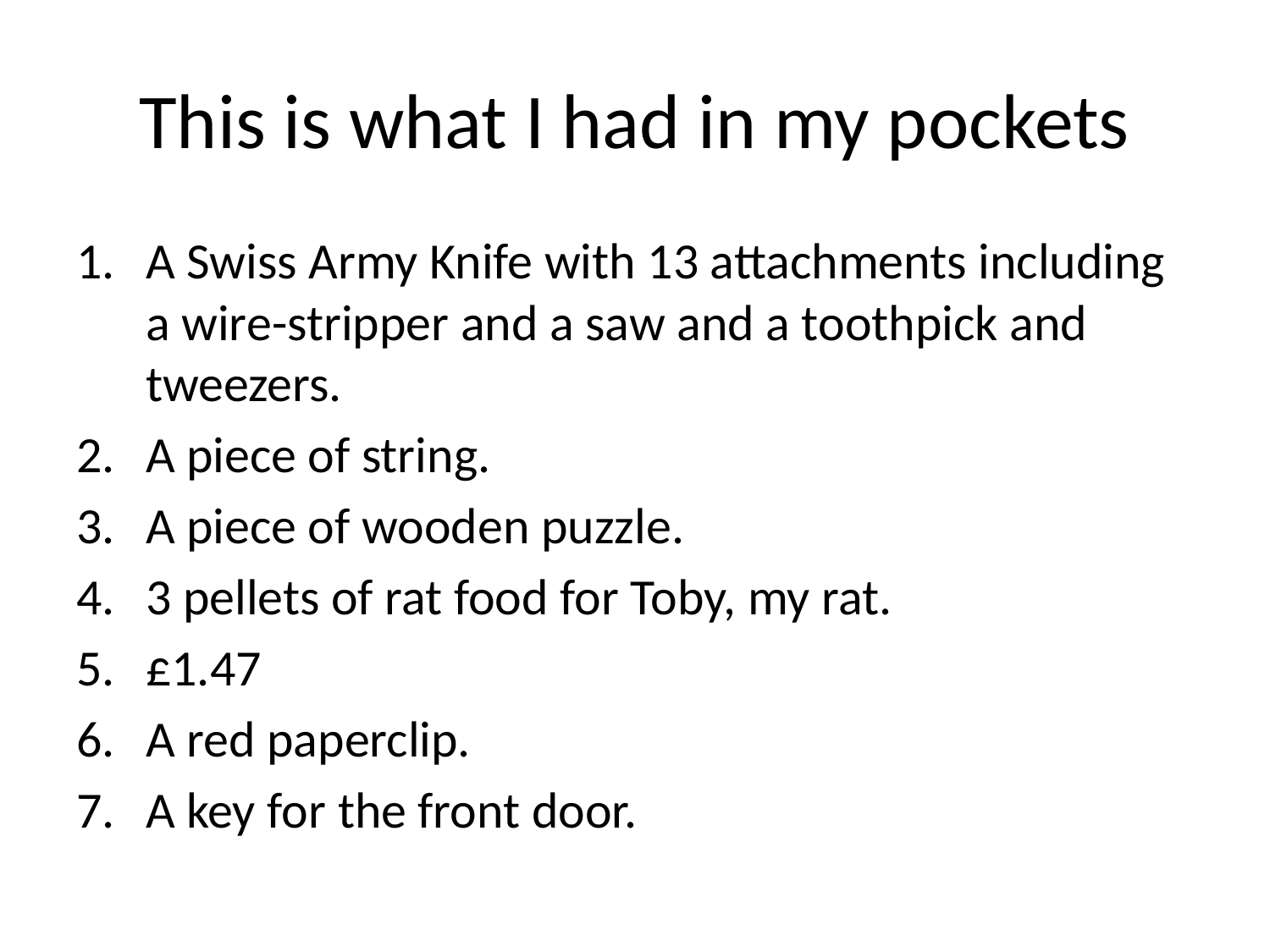

# This is what I had in my pockets
A Swiss Army Knife with 13 attachments including a wire-stripper and a saw and a toothpick and tweezers.
A piece of string.
A piece of wooden puzzle.
3 pellets of rat food for Toby, my rat.
£1.47
A red paperclip.
A key for the front door.